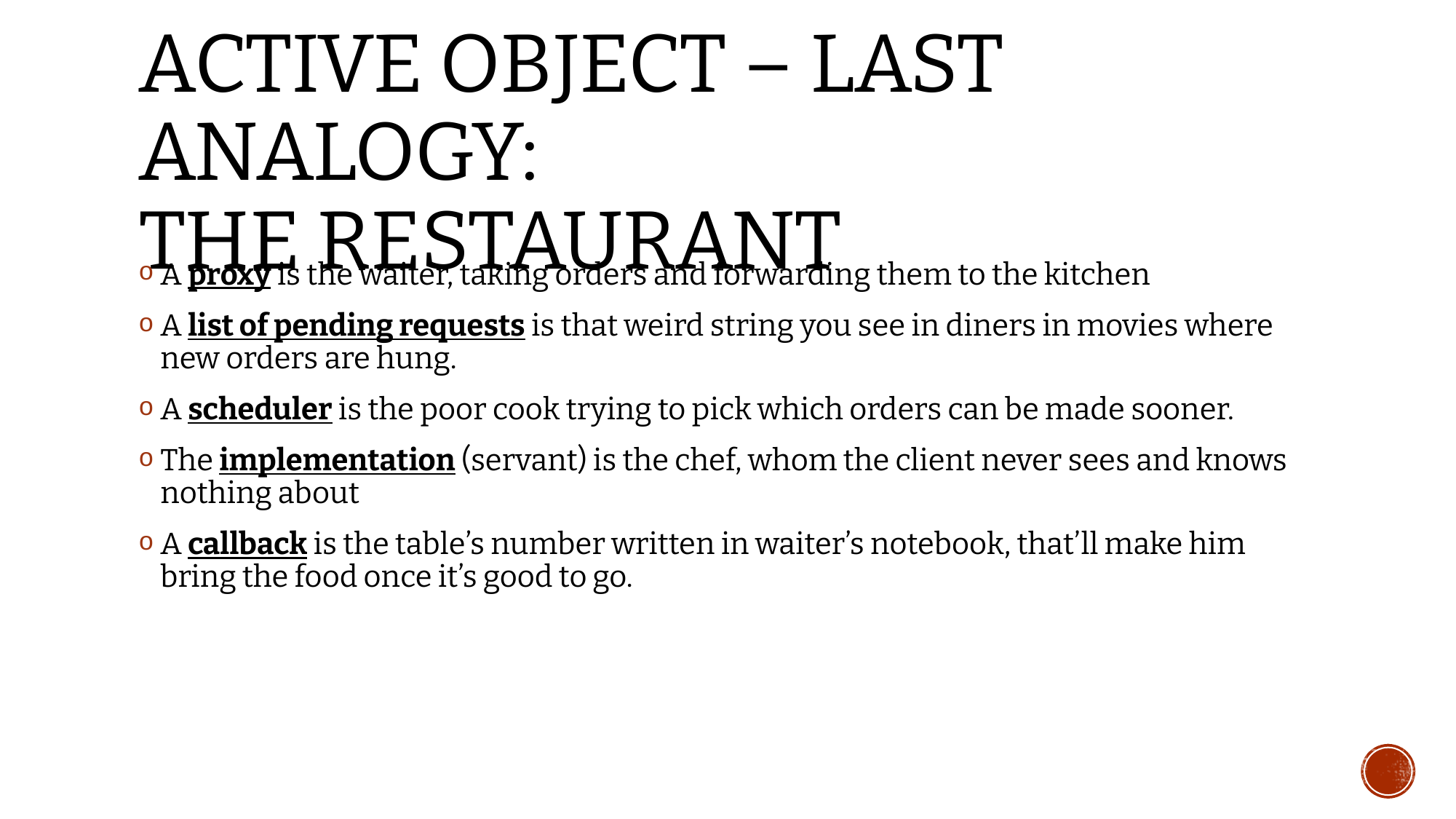

# Active object – last analogy: The restaurant
A proxy is the waiter, taking orders and forwarding them to the kitchen
A list of pending requests is that weird string you see in diners in movies where new orders are hung.
A scheduler is the poor cook trying to pick which orders can be made sooner.
The implementation (servant) is the chef, whom the client never sees and knows nothing about
A callback is the table’s number written in waiter’s notebook, that’ll make him bring the food once it’s good to go.